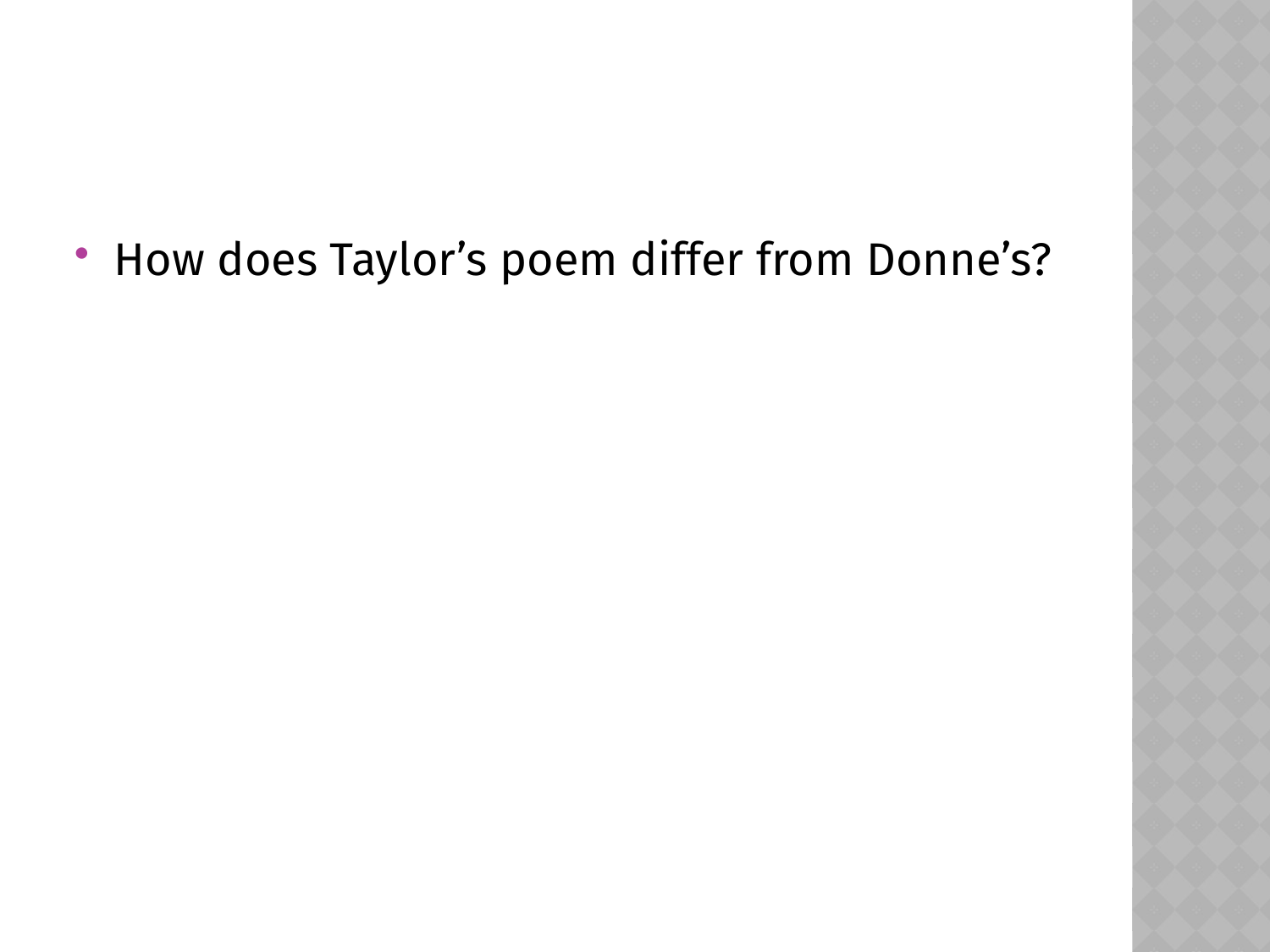

#
How does Taylor’s poem differ from Donne’s?